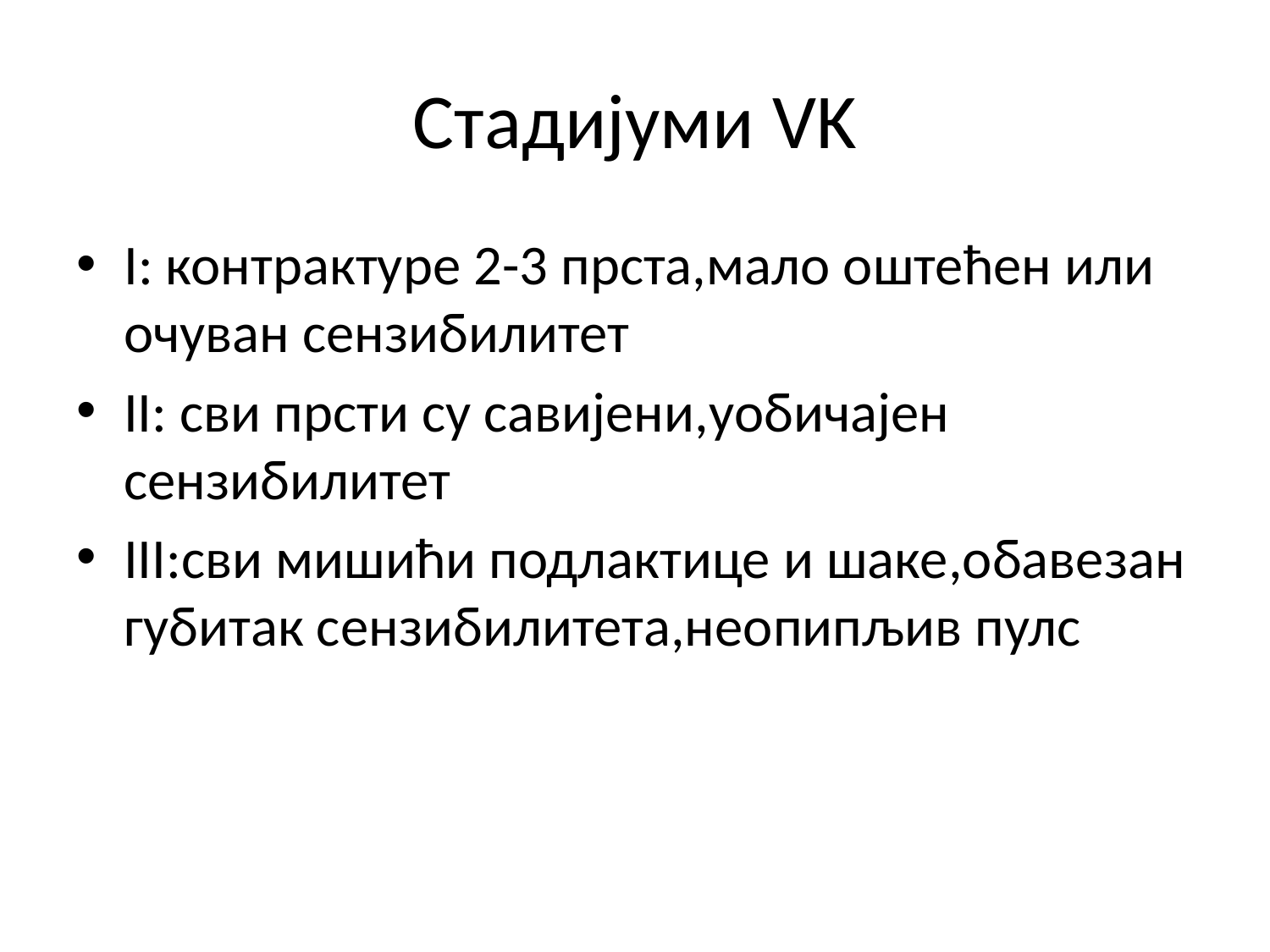

# Стадијуми VK
I: контрактуре 2-3 прста,мало оштећен или очуван сензибилитет
II: сви прсти су савијени,уобичајен  сензибилитет
III:сви мишићи подлактице и шаке,обавезан губитак сензибилитета,неопипљив пулс